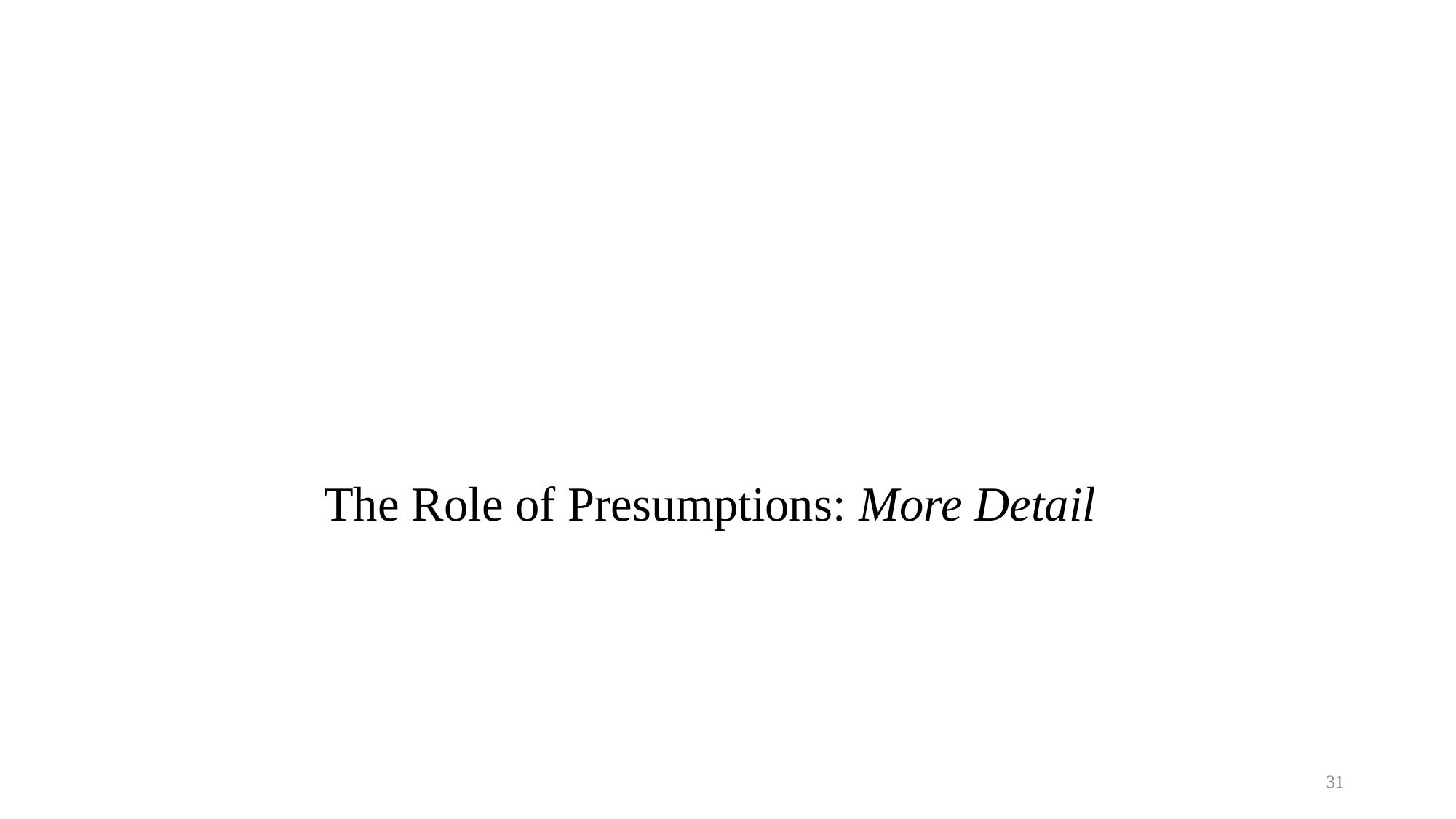

# The Role of Presumptions: More Detail
31